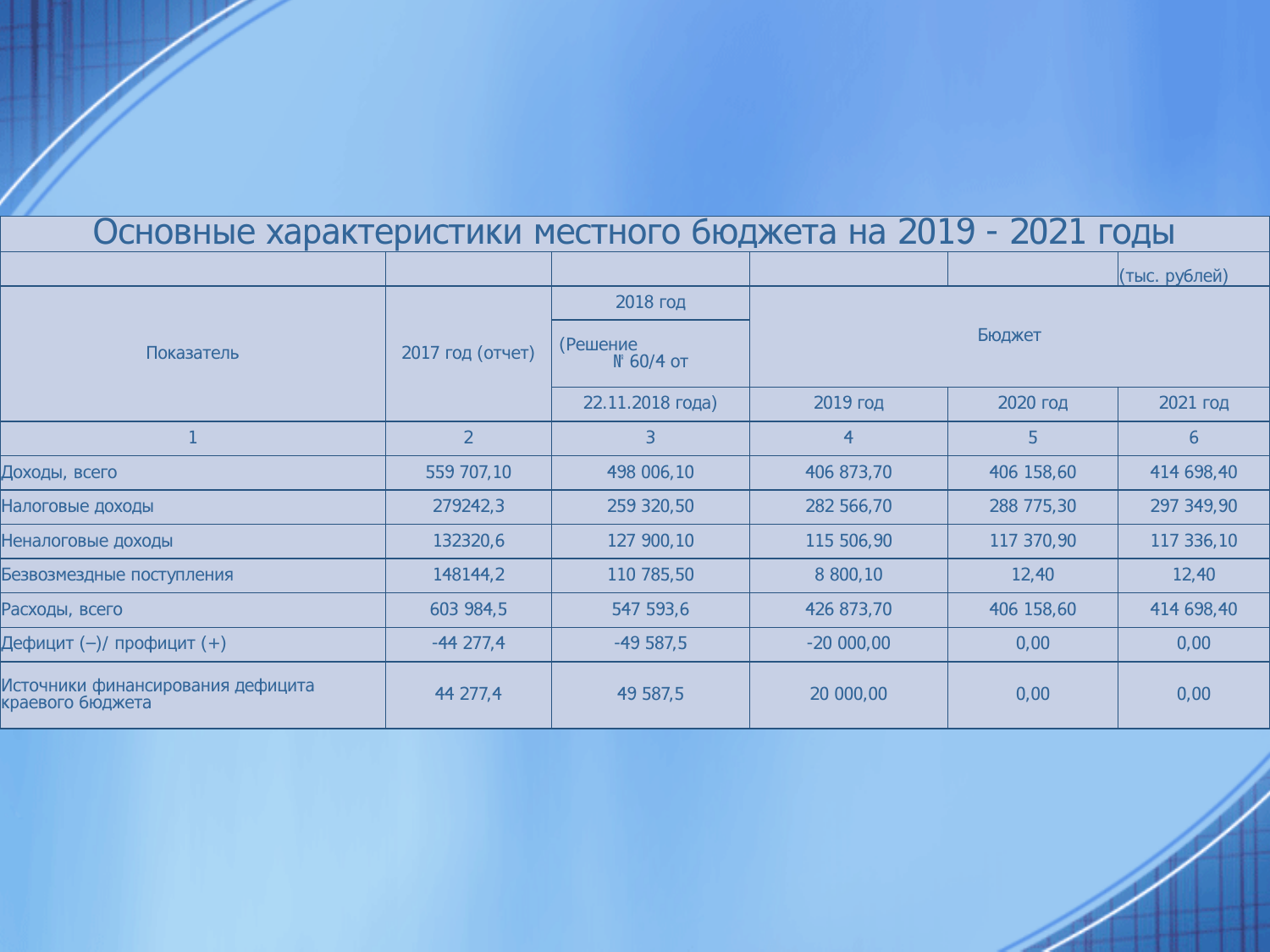

| Основные характеристики местного бюджета на 2019 - 2021 годы |  |  |  |  |  |
| --- | --- | --- | --- | --- | --- |
|  |  |  |  |  | (тыс. рублей) |
| Показатель | 2017 год (отчет) | 2018 год | Бюджет |  |  |
|  |  | (Решение № 60/4 от |  |  |  |
|  |  | 22.11.2018 года) | 2019 год | 2020 год | 2021 год |
| 1 | 2 | 3 | 4 | 5 | 6 |
| Доходы, всего | 559 707,10 | 498 006,10 | 406 873,70 | 406 158,60 | 414 698,40 |
| Налоговые доходы | 279242,3 | 259 320,50 | 282 566,70 | 288 775,30 | 297 349,90 |
| Неналоговые доходы | 132320,6 | 127 900,10 | 115 506,90 | 117 370,90 | 117 336,10 |
| Безвозмездные поступления | 148144,2 | 110 785,50 | 8 800,10 | 12,40 | 12,40 |
| Расходы, всего | 603 984,5 | 547 593,6 | 426 873,70 | 406 158,60 | 414 698,40 |
| Дефицит (–)/ профицит (+) | -44 277,4 | -49 587,5 | -20 000,00 | 0,00 | 0,00 |
| Источники финансирования дефицита краевого бюджета | 44 277,4 | 49 587,5 | 20 000,00 | 0,00 | 0,00 |